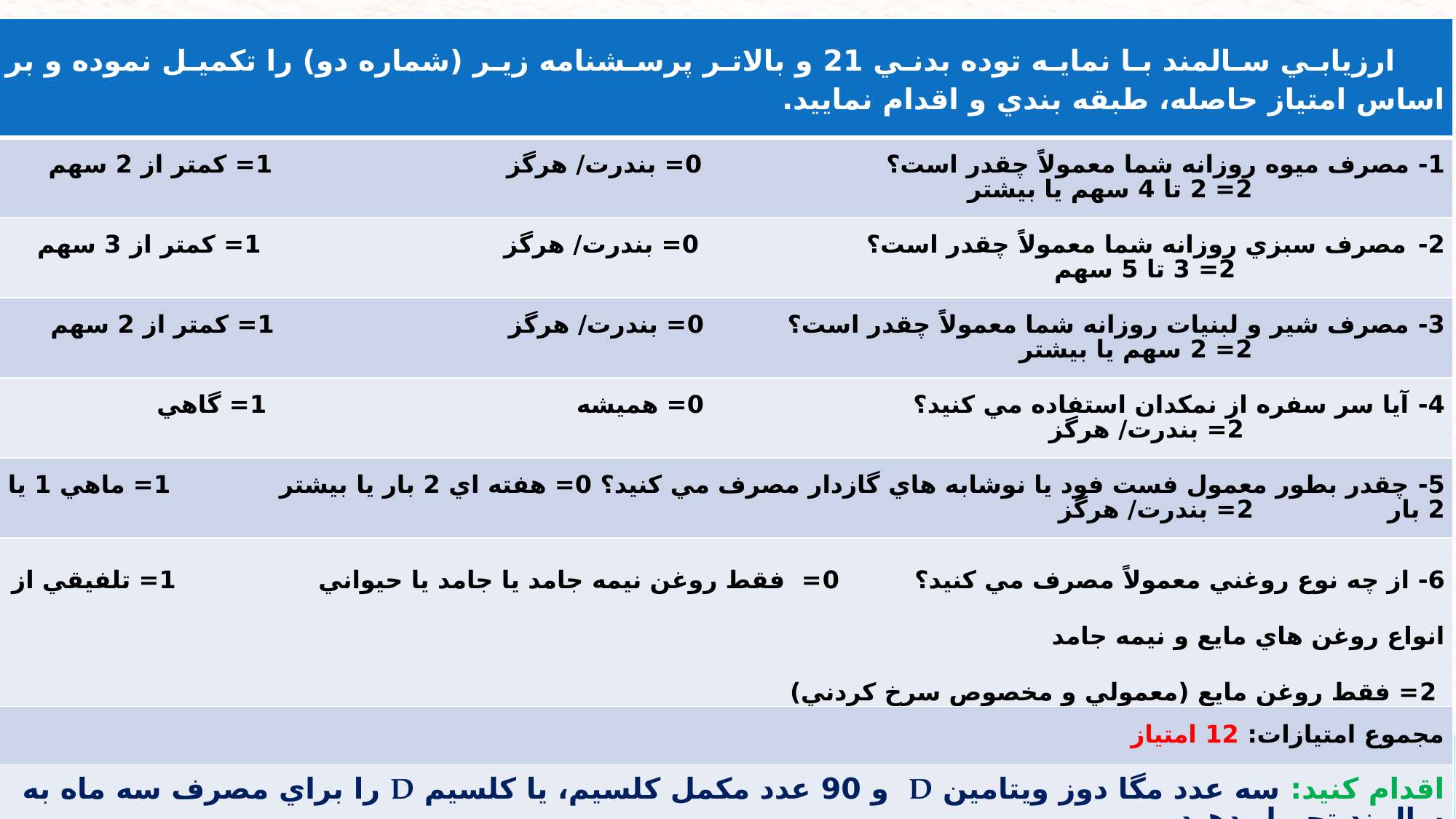

| ارزيابي سالمند با نمايه توده بدني 21 و بالاتر پرسشنامه زير (شماره دو) را تکميل نموده و بر اساس امتياز حاصله، طبقه بندي و اقدام نماييد. |
| --- |
| 1- مصرف ميوه روزانه شما معمولاً چقدر است؟ 0= بندرت/ هرگز 1= کمتر از 2 سهم 2= 2 تا 4 سهم يا بيشتر |
| 2- مصرف سبزي روزانه شما معمولاً چقدر است؟ 0= بندرت/ هرگز 1= کمتر از 3 سهم 2= 3 تا 5 سهم |
| 3- مصرف شير و لبنيات روزانه شما معمولاً چقدر است؟ 0= بندرت/ هرگز 1= کمتر از 2 سهم 2= 2 سهم يا بيشتر |
| 4- آيا سر سفره از نمكدان استفاده مي كنيد؟ 0= هميشه 1= گاهي 2= بندرت/ هرگز |
| 5- چقدر بطور معمول فست فود يا نوشابه هاي گازدار مصرف مي کنيد؟ 0= هفته اي 2 بار يا بيشتر 1= ماهي 1 يا 2 بار 2= بندرت/ هرگز |
| 6- از چه نوع روغني معمولاً مصرف مي کنيد؟ 0= فقط روغن نيمه جامد يا جامد يا حيواني 1= تلفيقي از انواع روغن هاي مايع و نيمه جامد 2= فقط روغن مايع (معمولي و مخصوص سرخ کردني) |
| مجموع امتيازات: 12 امتیاز |
| اقدام کنيد: سه عدد مگا دوز ويتامين D و 90 عدد مکمل کلسيم، يا کلسيم D را براي مصرف سه ماه به سالمند تحويل دهيد. |